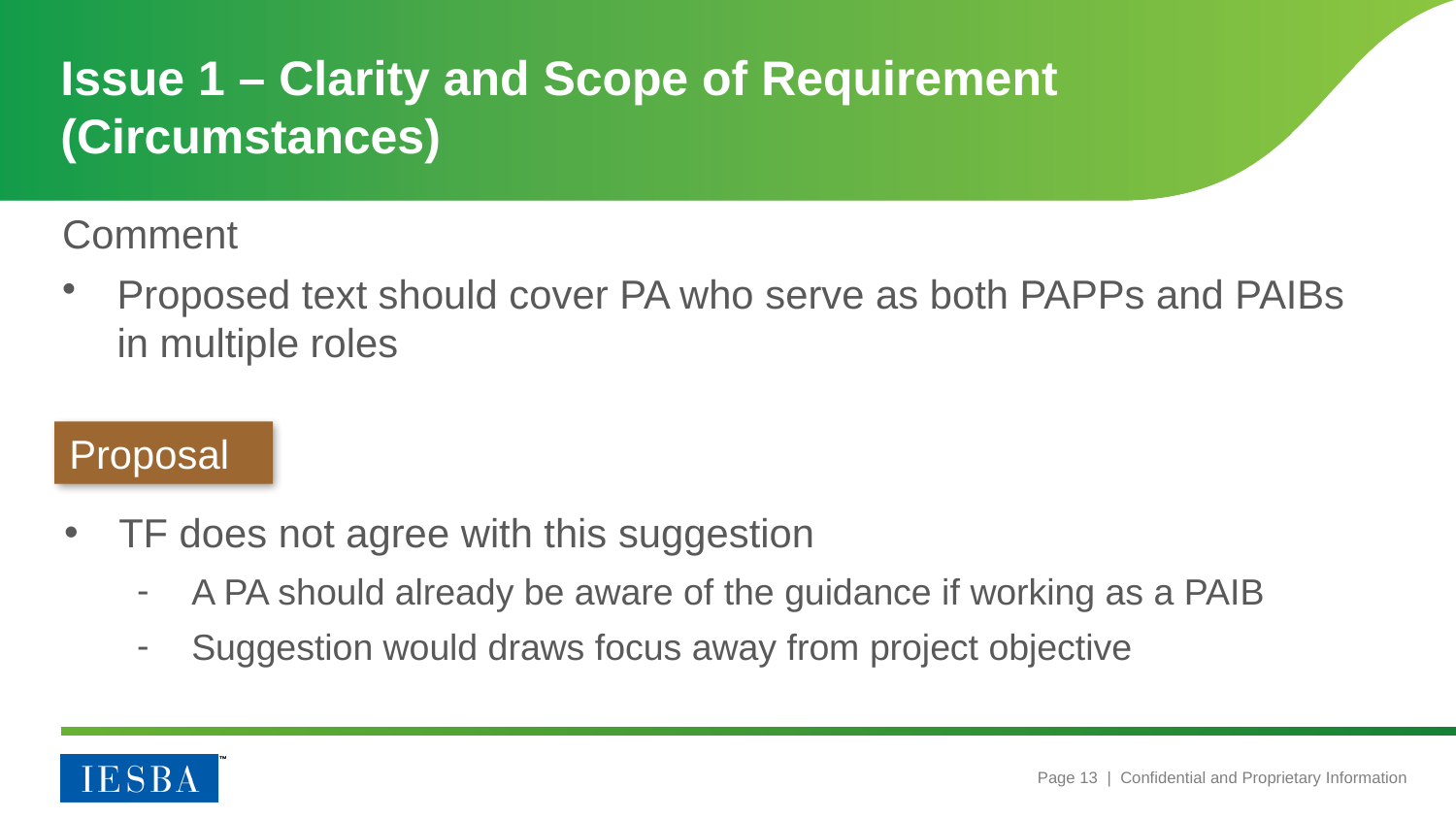

# Issue 1 – Clarity and Scope of Requirement (Circumstances)
Comment
Proposed text should cover PA who serve as both PAPPs and PAIBs in multiple roles

Proposal
TF does not agree with this suggestion
A PA should already be aware of the guidance if working as a PAIB
Suggestion would draws focus away from project objective